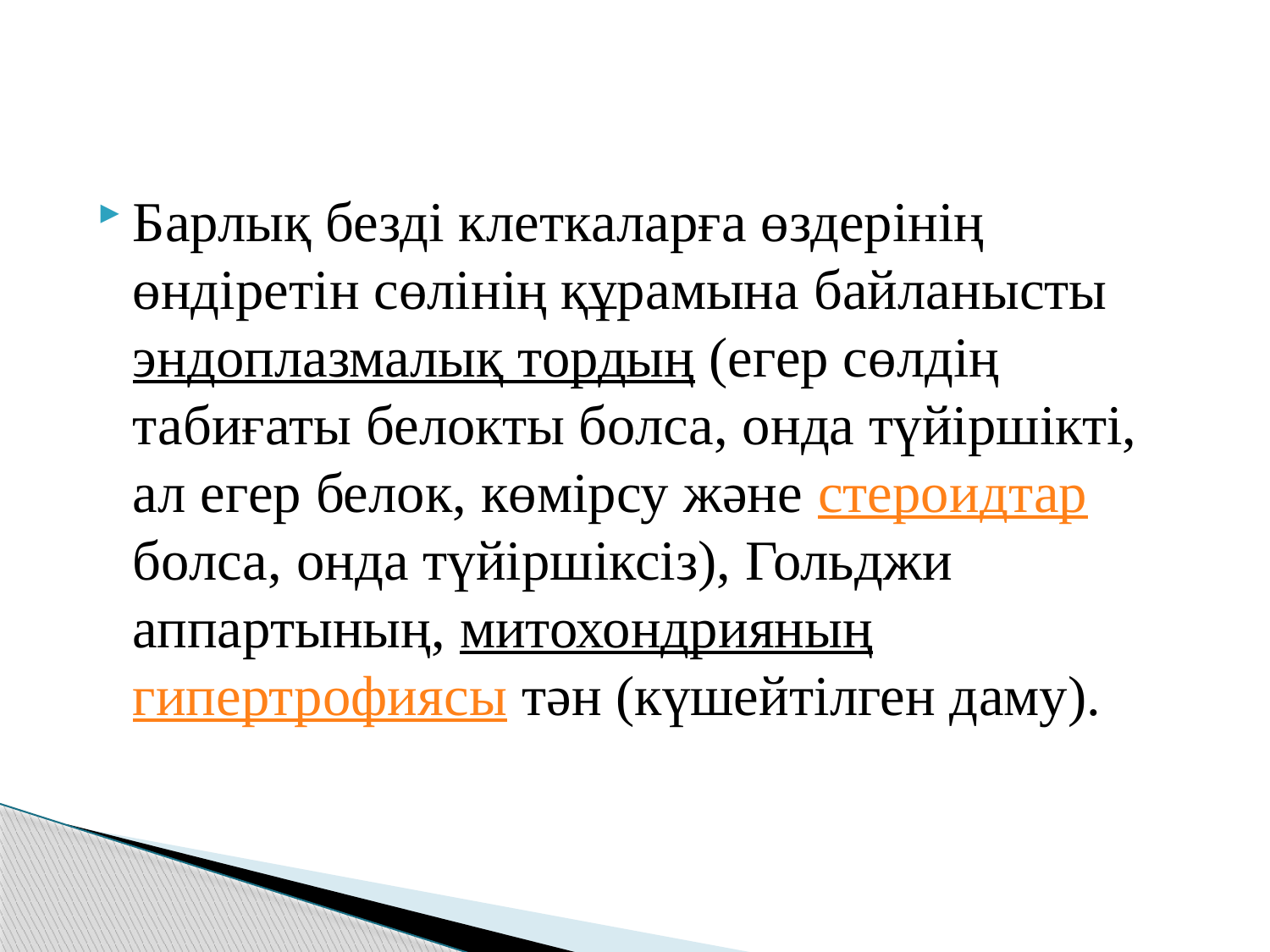

Барлық безді клеткаларға өздерінің өндіретін сөлінің құрамына байланысты эндоплазмалық тордың (егер сөлдің табиғаты белокты болса, онда түйіршікті, ал егер белок, көмірсу және стероидтар болса, онда түйіршіксіз), Гольджи аппартының, митохондрияның гипертрофиясы тән (күшейтілген даму).